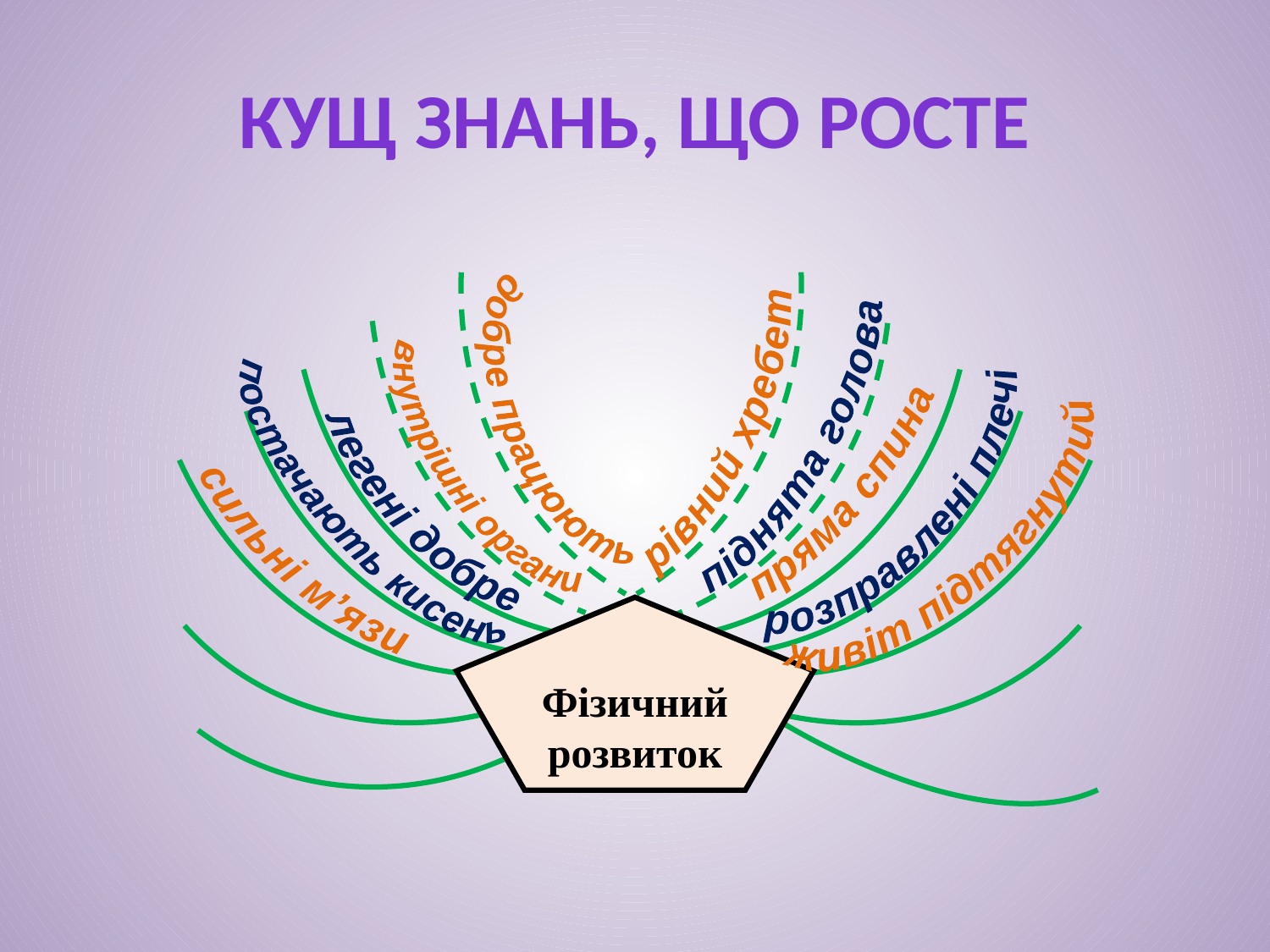

# Кущ знань, що росте

Фізичний розвиток
рівний хребет
добре працюють
піднята голова
розправлені плечі
внутрішні органи
пряма спина
легені добре
сильні м’язи
постачають кисень
живіт підтягнутий